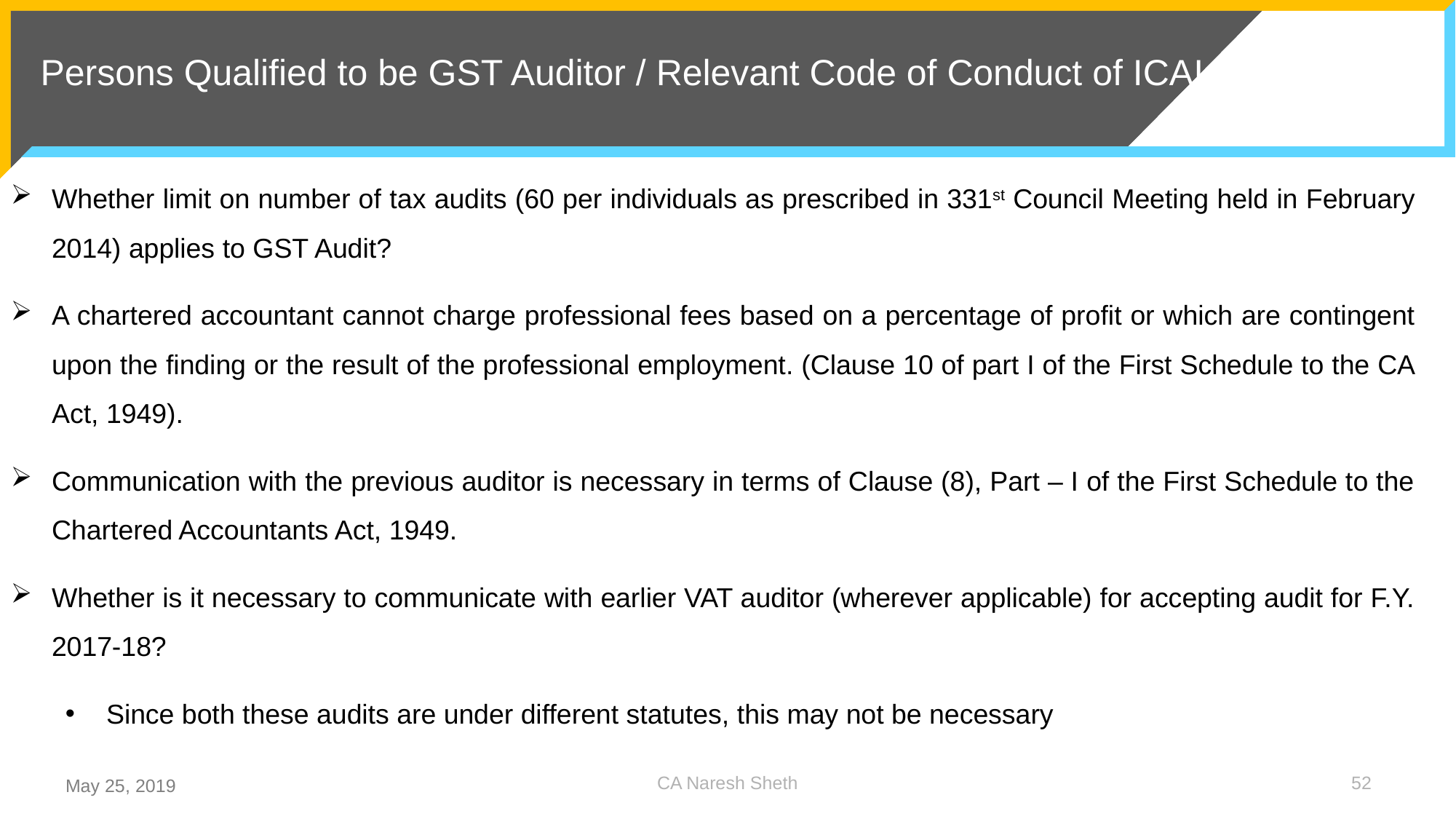

# Persons Qualified to be GST Auditor / Relevant Code of Conduct of ICAI
Whether limit on number of tax audits (60 per individuals as prescribed in 331st Council Meeting held in February 2014) applies to GST Audit?
A chartered accountant cannot charge professional fees based on a percentage of profit or which are contingent upon the finding or the result of the professional employment. (Clause 10 of part I of the First Schedule to the CA Act, 1949).
Communication with the previous auditor is necessary in terms of Clause (8), Part – I of the First Schedule to the Chartered Accountants Act, 1949.
Whether is it necessary to communicate with earlier VAT auditor (wherever applicable) for accepting audit for F.Y. 2017-18?
Since both these audits are under different statutes, this may not be necessary
CA Naresh Sheth
52
May 25, 2019